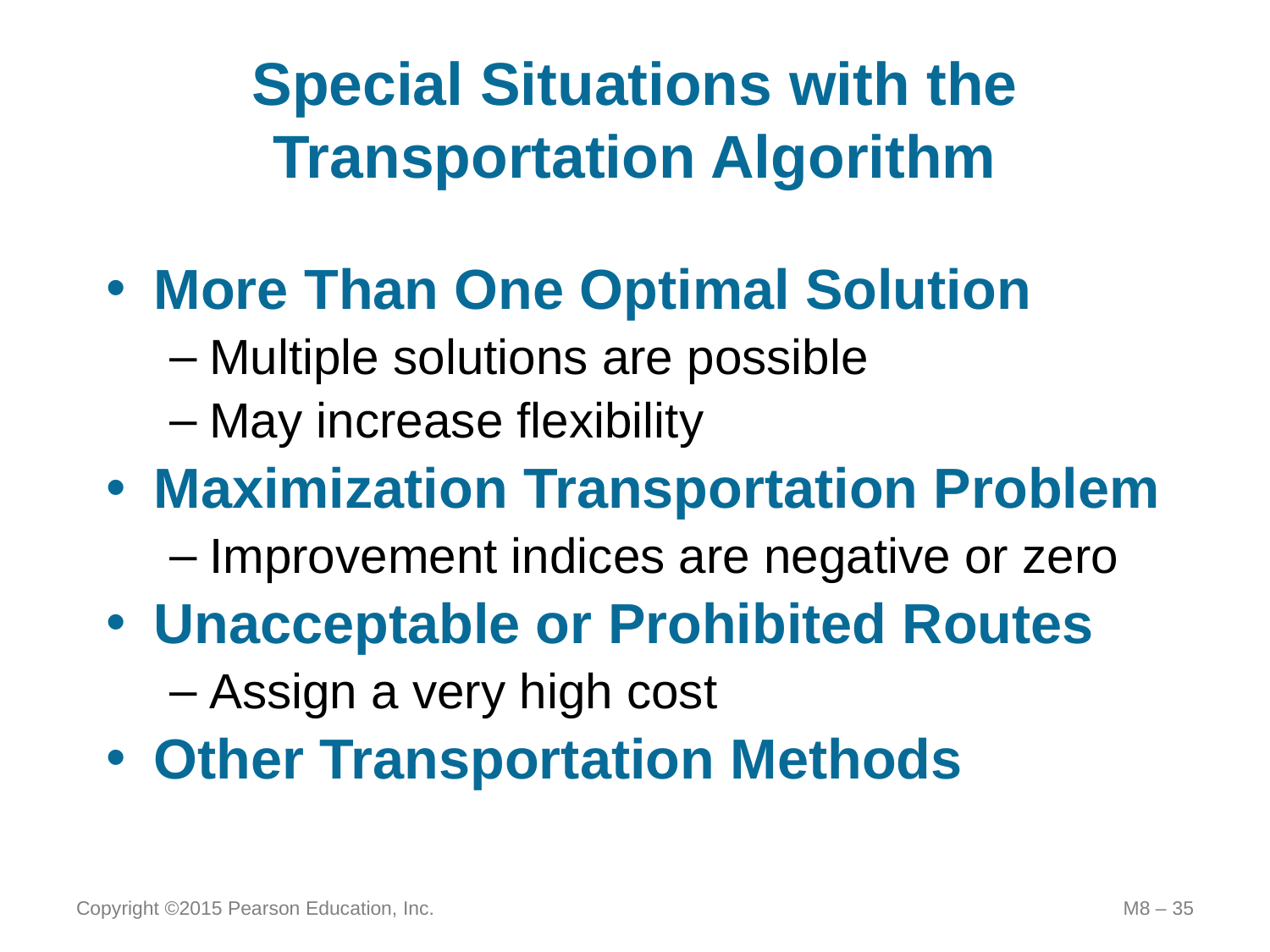

# Special Situations with the Transportation Algorithm
More Than One Optimal Solution
Multiple solutions are possible
May increase flexibility
Maximization Transportation Problem
Improvement indices are negative or zero
Unacceptable or Prohibited Routes
Assign a very high cost
Other Transportation Methods
Copyright ©2015 Pearson Education, Inc.
M8 – 35